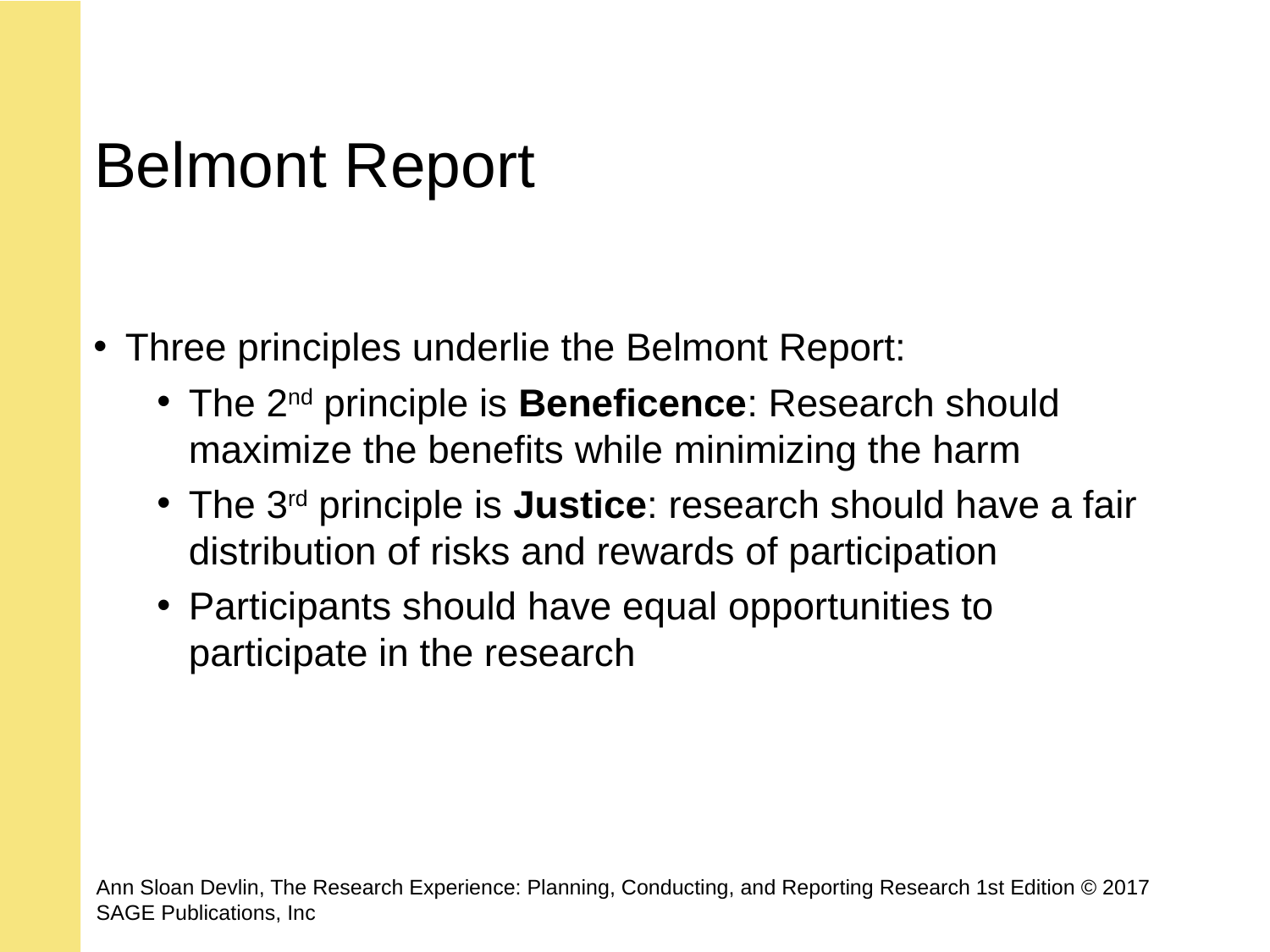

# Belmont Report
Three principles underlie the Belmont Report:
The 2nd principle is Beneficence: Research should maximize the benefits while minimizing the harm
The 3rd principle is Justice: research should have a fair distribution of risks and rewards of participation
Participants should have equal opportunities to participate in the research